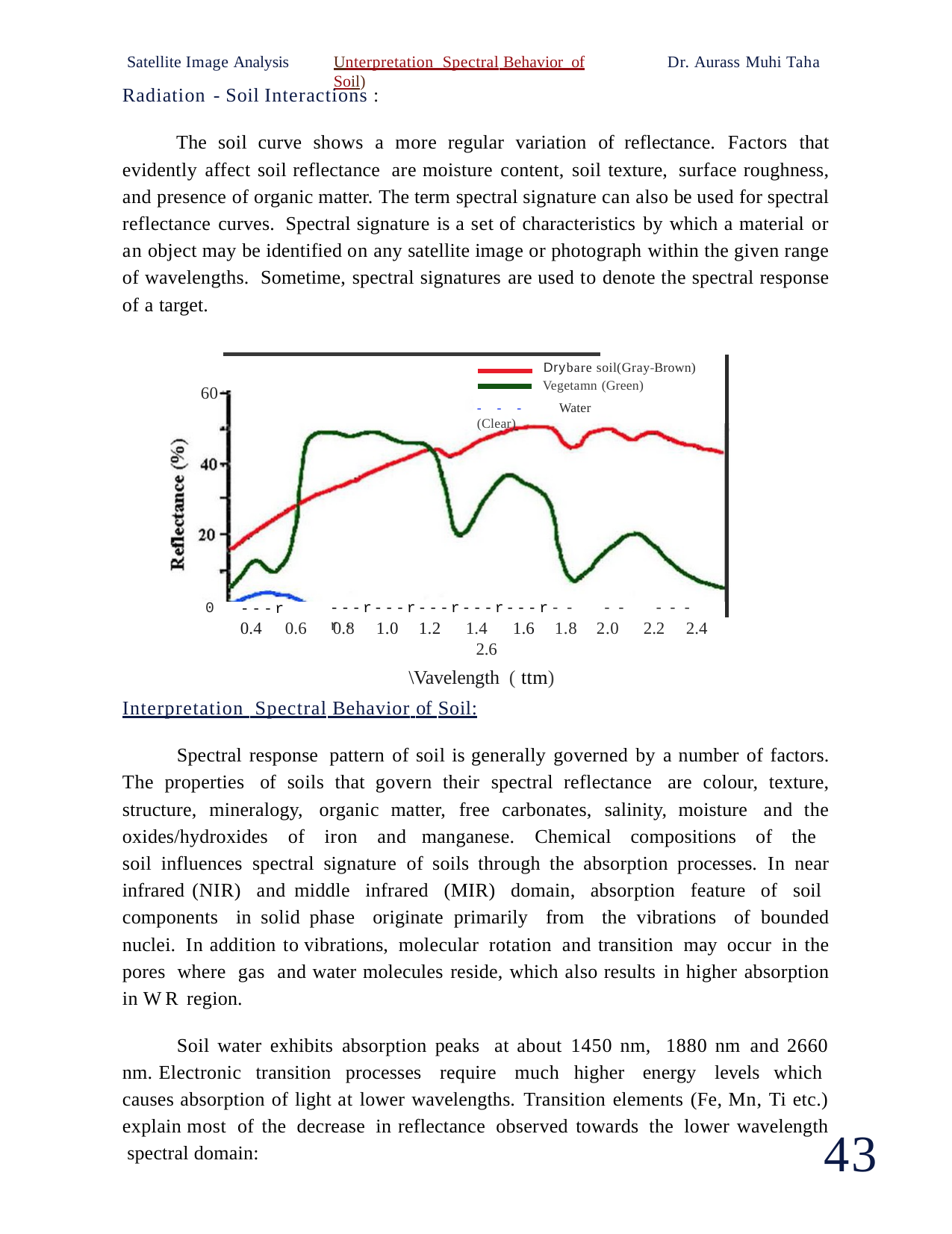

Satellite Image Analysis
Unterpretation  Spectral Behavior  of Soil)
Dr. Aurass Muhi Taha
Radiation - Soil Interactions :

The  soil  curve  shows  a  more  regular  variation  of  reflectance.  Factors  that evidently affect soil reflectance  are moisture content, soil texture,  surface roughness, and presence of organic matter. The term spectral signature can also be used for spectral reflectance curves.  Spectral signature is a set of characteristics by which a material or an object may be identified on any satellite image or photograph within the given range of wavelengths.  Sometime, spectral signatures are used to denote the spectral response of a target.

Drybare soil(Gray-Brown)
Vegetamn (Green)

60

---  Water (Clear)
0
---r
0.4	0.6	0.8	1.0	1.2	1.4	1.6	1.8	2.0	2.2	2.4	2.6
\Vavelength  ( ttm)
---r---r---r---r---r--  --  ---r-
Interpretation  Spectral Behavior of Soil:

Spectral response  pattern of soil is generally governed by a number of factors. The  properties   of  soils  that  govern  their  spectral  reflectance   are  colour,  texture, structure,  mineralogy,   organic  matter,  free  carbonates,  salinity,  moisture   and  the oxides/hydroxides   of   iron   and  manganese.   Chemical   compositions   of   the   soil influences spectral signature of soils through the absorption processes. In near infrared (NIR)  and middle  infrared  (MIR)  domain,  absorption  feature  of  soil  components  in solid phase  originate primarily  from  the vibrations  of bounded nuclei.  In addition to vibrations,  molecular  rotation  and transition  may  occur  in the pores  where  gas  and water molecules reside, which also results in higher absorption in WR region.

Soil water exhibits absorption peaks  at about 1450 nm,  1880 nm and 2660 nm. Electronic  transition  processes   require   much  higher   energy   levels  which  causes absorption of light at lower wavelengths. Transition elements (Fe, Mn, Ti etc.) explain most  of the  decrease  in reflectance  observed towards  the  lower wavelength  spectral domain:
43